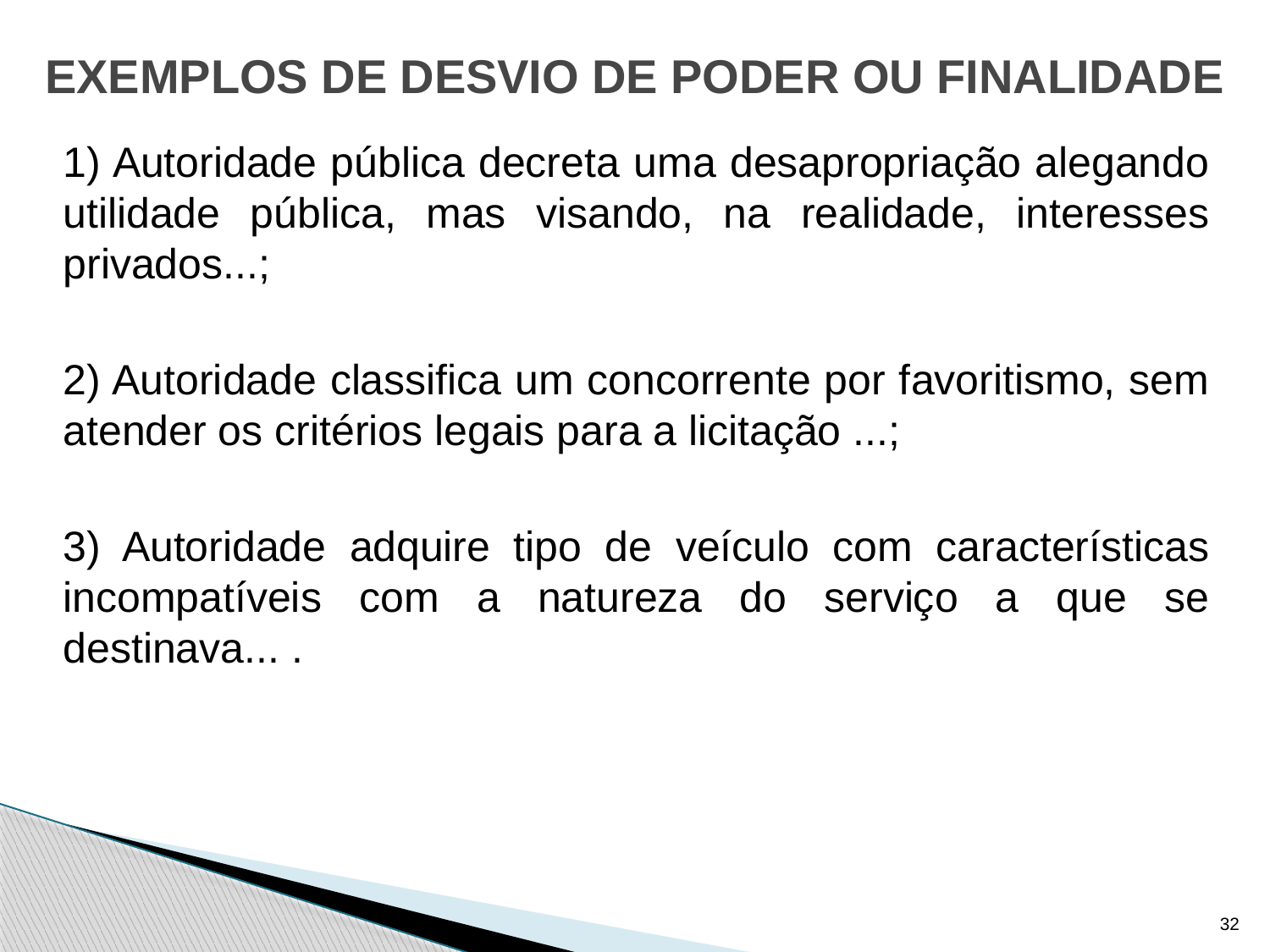

# EXEMPLOS DE DESVIO DE PODER OU FINALIDADE
	1) Autoridade pública decreta uma desapropriação alegando utilidade pública, mas visando, na realidade, interesses privados...;

	2) Autoridade classifica um concorrente por favoritismo, sem atender os critérios legais para a licitação ...;

	3) Autoridade adquire tipo de veículo com características incompatíveis com a natureza do serviço a que se destinava... .
32